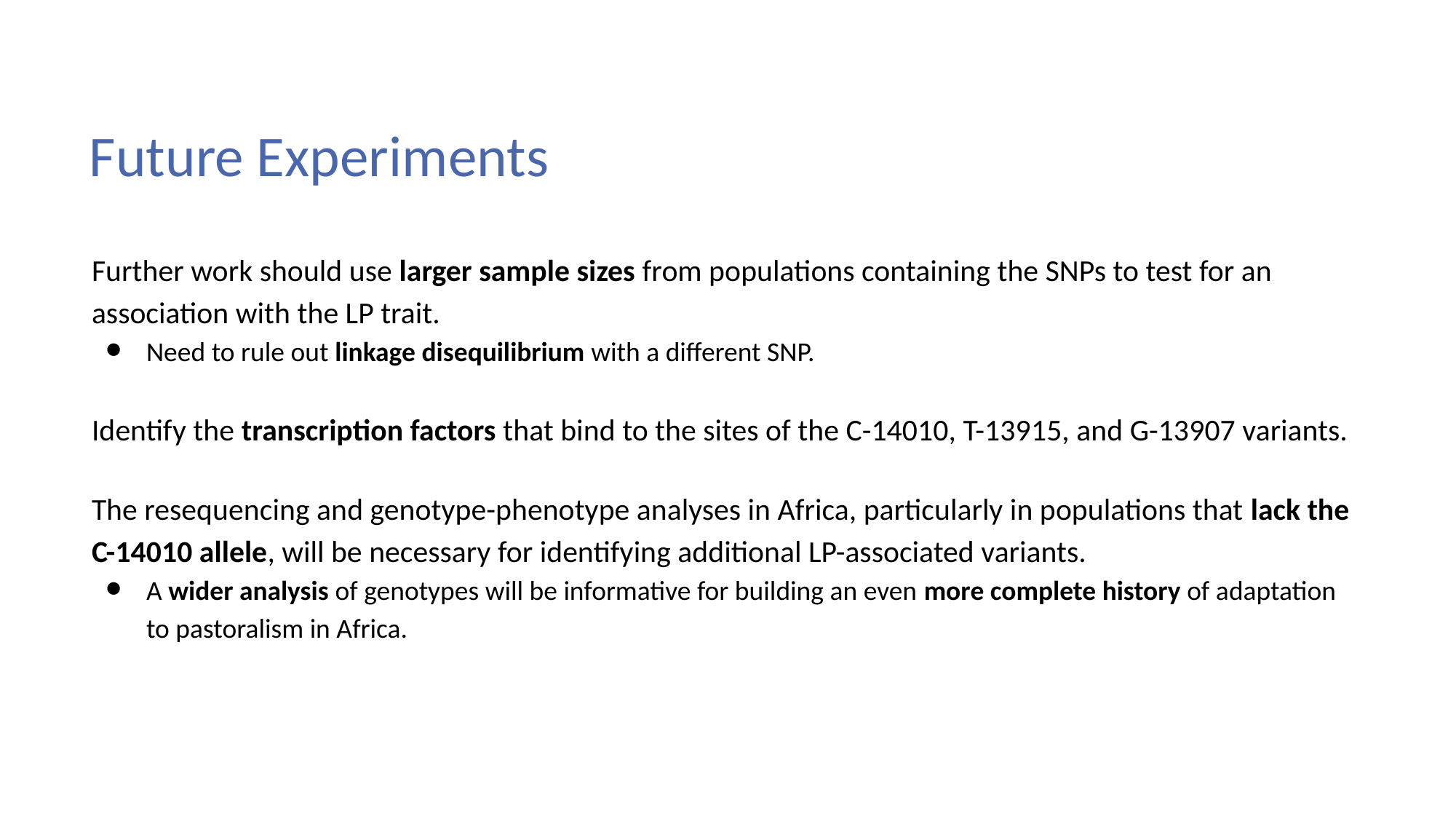

# Future Experiments
Further work should use larger sample sizes from populations containing the SNPs to test for an association with the LP trait.
Need to rule out linkage disequilibrium with a different SNP.

Identify the transcription factors that bind to the sites of the C-14010, T-13915, and G-13907 variants.

The resequencing and genotype-phenotype analyses in Africa, particularly in populations that lack the C-14010 allele, will be necessary for identifying additional LP-associated variants.
A wider analysis of genotypes will be informative for building an even more complete history of adaptation to pastoralism in Africa.